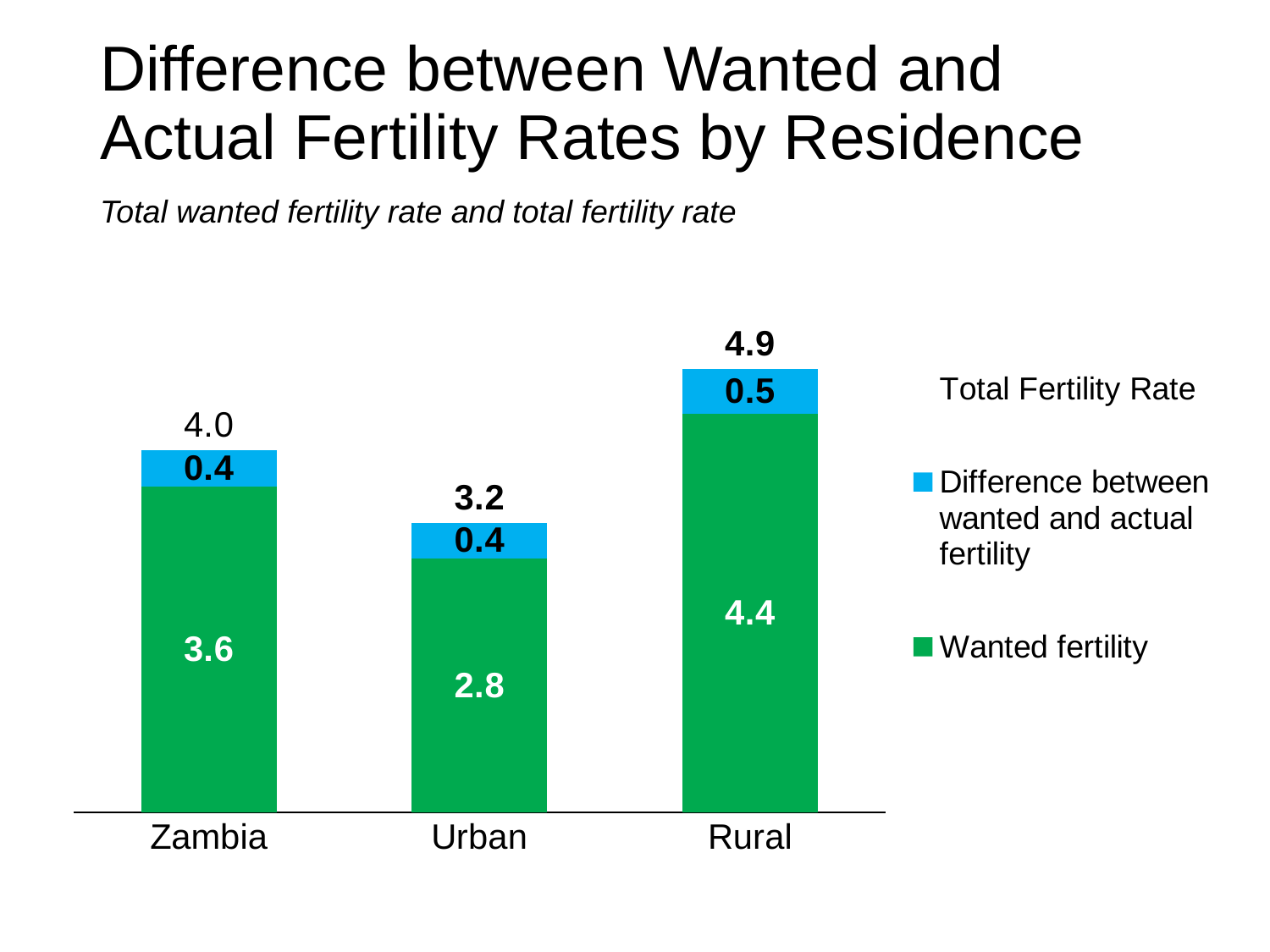

# Difference between Wanted and Actual Fertility Rates by Residence
Total wanted fertility rate and total fertility rate

### Chart

| Category | Wanted fertility | Difference between wanted and actual fertility | Total Fertility Rate |
|---|---|---|---|
| Zambia | 3.6 | 0.3999999999999999 | 4.0 |
| Urban | 2.8 | 0.40000000000000036 | 3.2 |
| Rural | 4.4 | 0.5 | 4.9 |